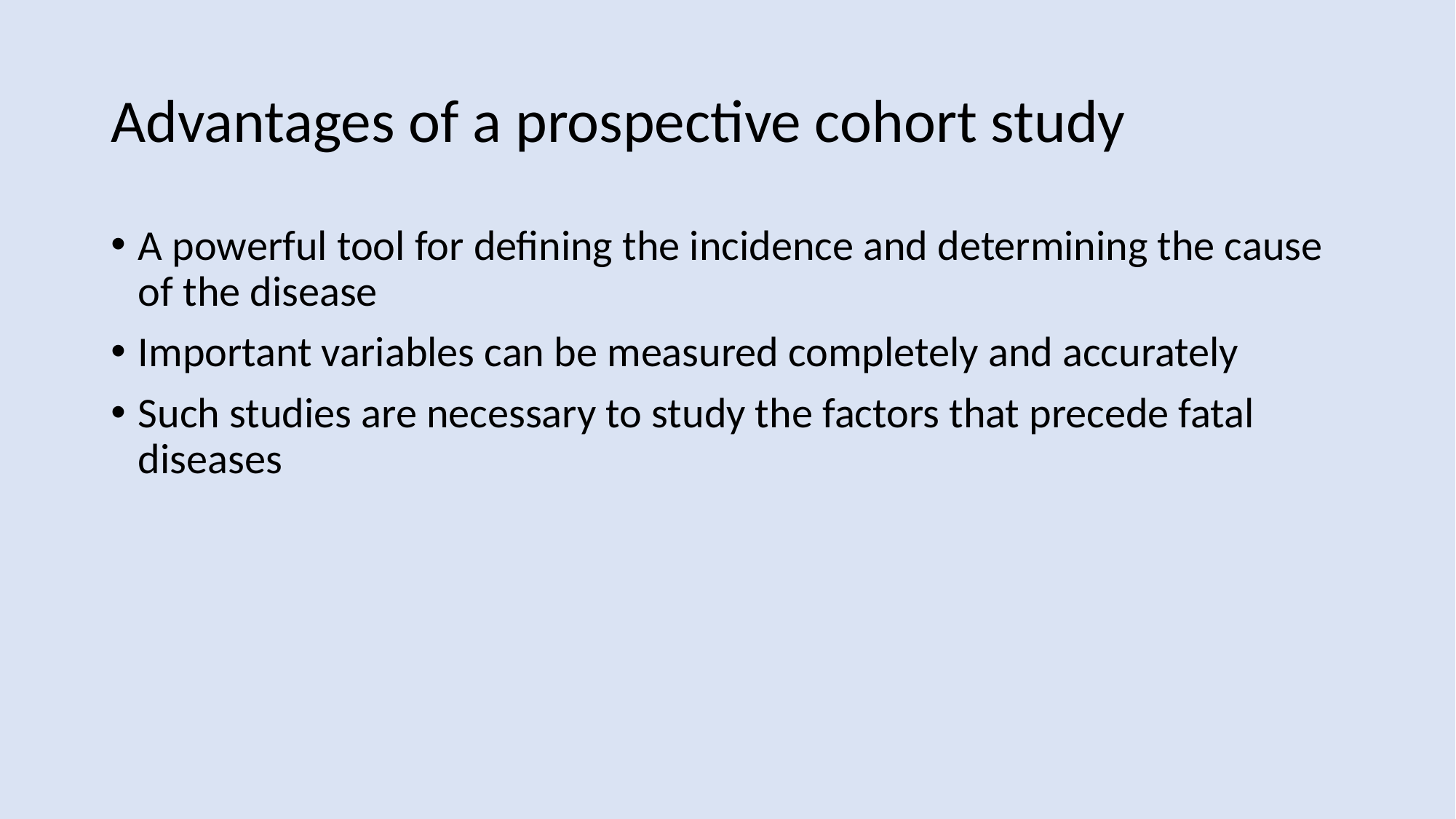

# Advantages of a prospective cohort study
A powerful tool for defining the incidence and determining the cause of the disease
Important variables can be measured completely and accurately
Such studies are necessary to study the factors that precede fatal diseases